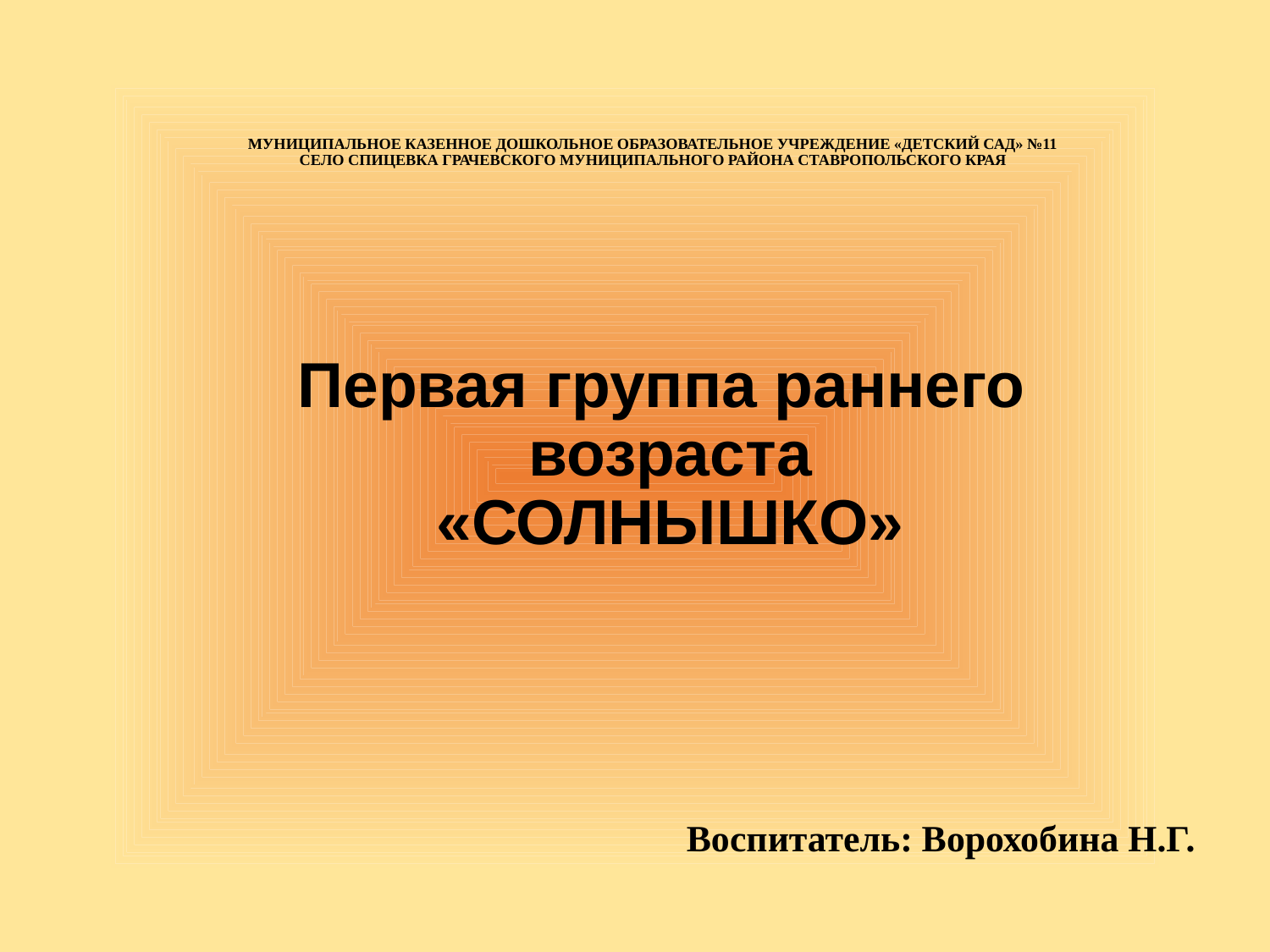

# МУНИЦИПАЛЬНОЕ КАЗЕННОЕ ДОШКОЛЬНОЕ ОБРАЗОВАТЕЛЬНОЕ УЧРЕЖДЕНИЕ «ДЕТСКИЙ САД» №11 СЕЛО СПИЦЕВКА ГРАЧЕВСКОГО МУНИЦИПАЛЬНОГО РАЙОНА СТАВРОПОЛЬСКОГО КРАЯ
Первая группа раннего
возраста
«СОЛНЫШКО»
Воспитатель: Ворохобина Н.Г.